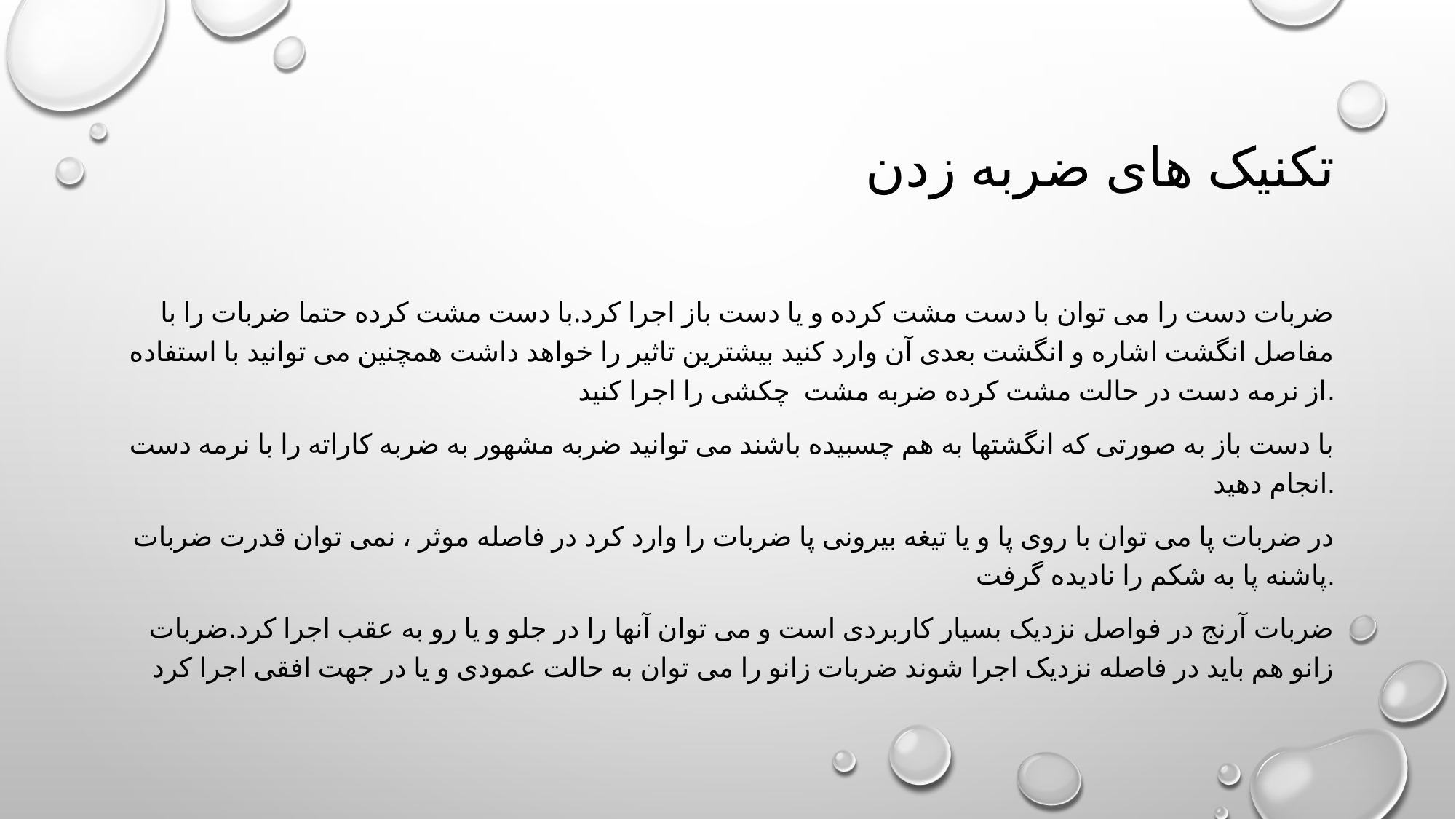

# تکنیک های ضربه زدن
ضربات دست را می توان با دست مشت کرده و یا دست باز اجرا کرد.با دست مشت کرده حتما ضربات را با مفاصل انگشت اشاره و انگشت بعدی آن وارد کنید بیشترین تاثیر را خواهد داشت همچنین می توانید با استفاده از نرمه دست در حالت مشت کرده ضربه مشت  چکشی را اجرا کنید.
با دست باز به صورتی که انگشتها به هم چسبیده باشند می توانید ضربه مشهور به ضربه کاراته را با نرمه دست انجام دهید.
در ضربات پا می توان با روی پا و یا تیغه بیرونی پا ضربات را وارد کرد در فاصله موثر ، نمی توان قدرت ضربات پاشنه پا به شکم را نادیده گرفت.
ضربات آرنج در فواصل نزدیک بسیار کاربردی است و می توان آنها را در جلو و یا رو به عقب اجرا کرد.ضربات زانو هم باید در فاصله نزدیک اجرا شوند ضربات زانو را می توان به حالت عمودی و یا در جهت افقی اجرا کرد